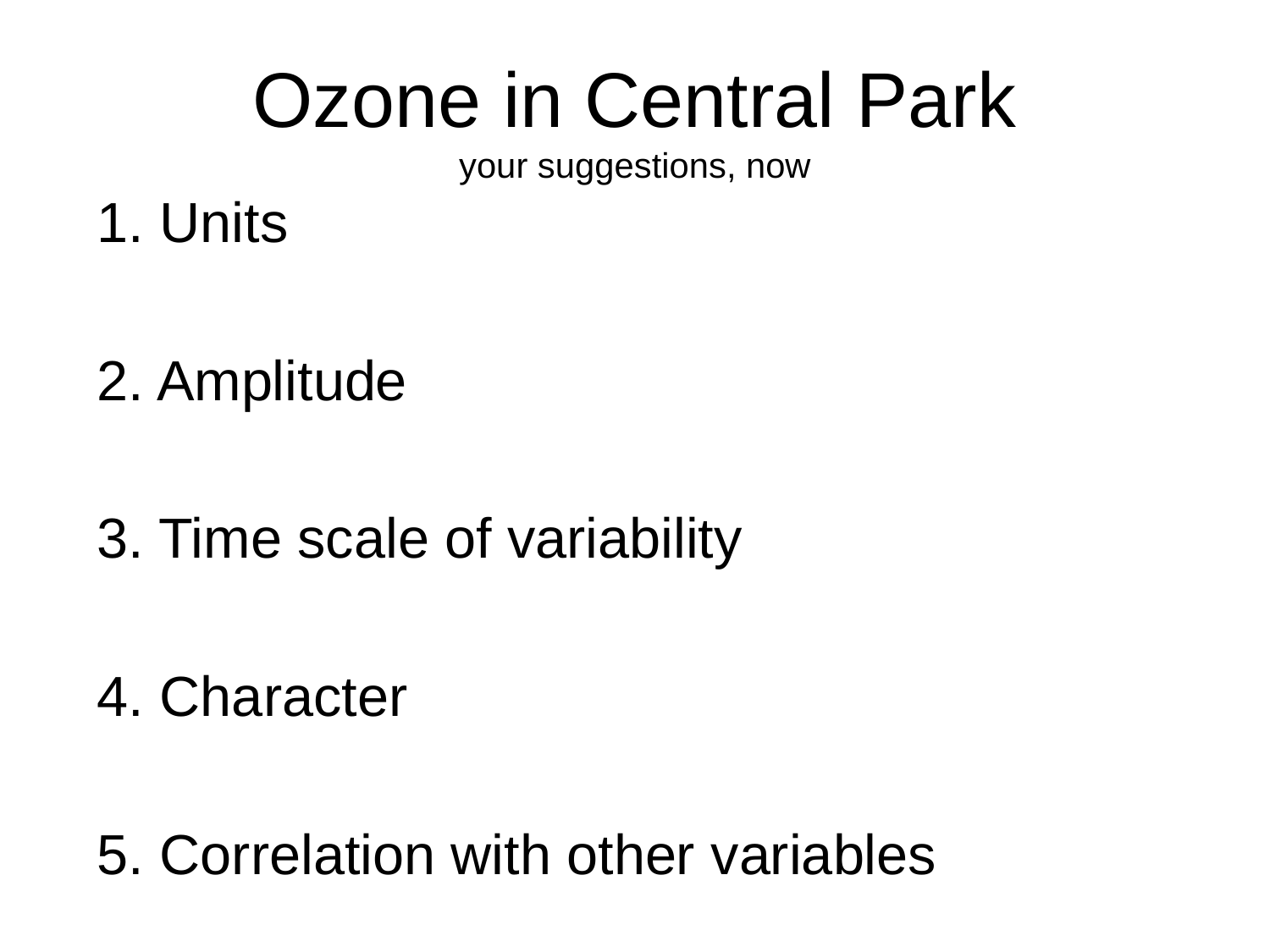

# Ozone in Central Park your suggestions, now
1. Units

2. Amplitude

3. Time scale of variability

4. Character

5. Correlation with other variables